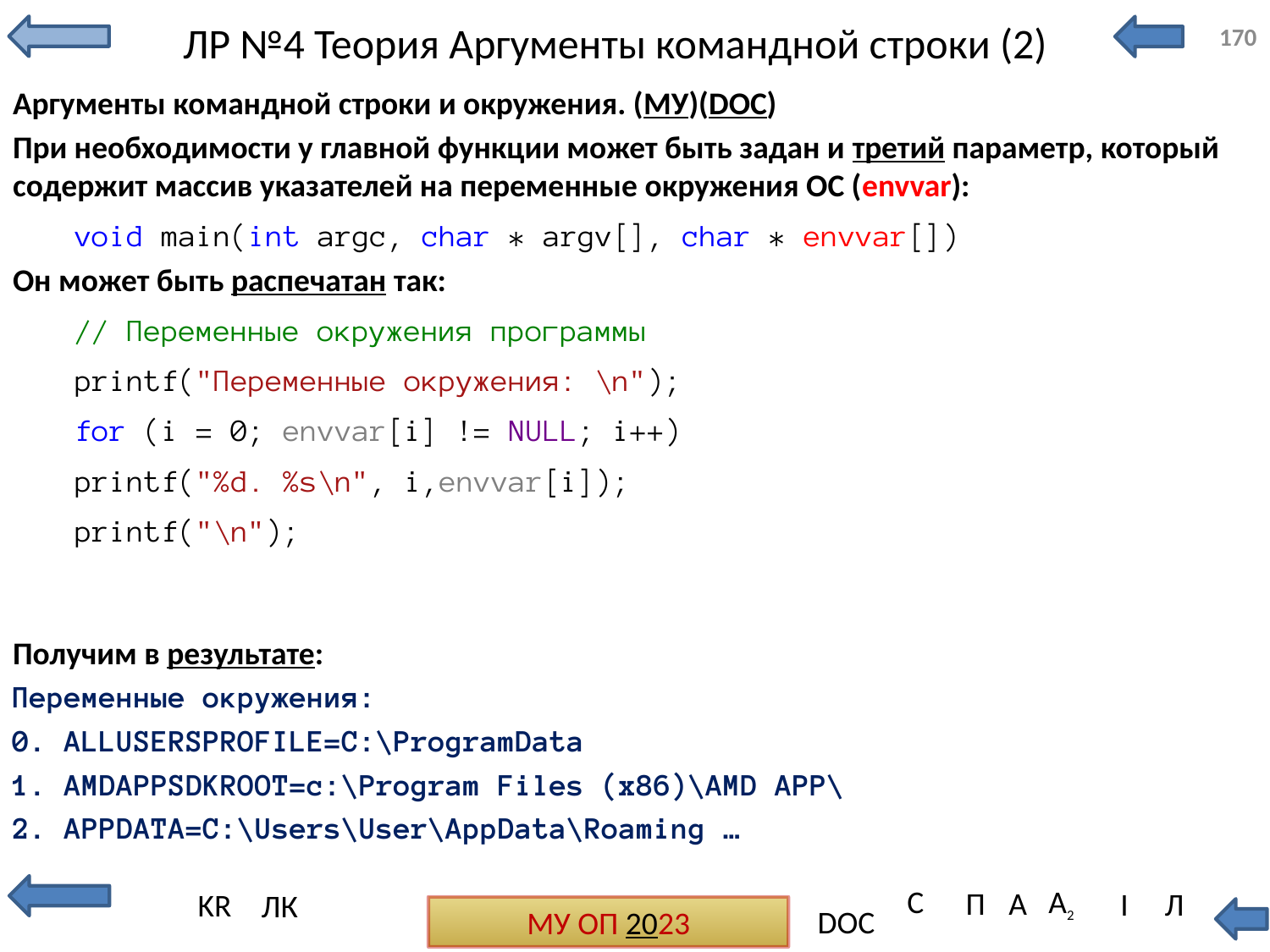

# ЛР №4 Теория Аргументы командной строки (2)
170
Аргументы командной строки и окружения. (МУ)(DOC)
При необходимости у главной функции может быть задан и третий параметр, который содержит массив указателей на переменные окружения ОС (envvar):
void main(int argc, char * argv[], char * envvar[])
Он может быть распечатан так:
// Переменные окружения программы
printf("Переменные окружения: \n");
for (i = 0; envvar[i] != NULL; i++)
printf("%d. %s\n", i,envvar[i]);
printf("\n");

Получим в результате:
Переменные окружения:
0. ALLUSERSPROFILE=C:\ProgramData
1. AMDAPPSDKROOT=c:\Program Files (x86)\AMD APP\
2. APPDATA=C:\Users\User\AppData\Roaming …